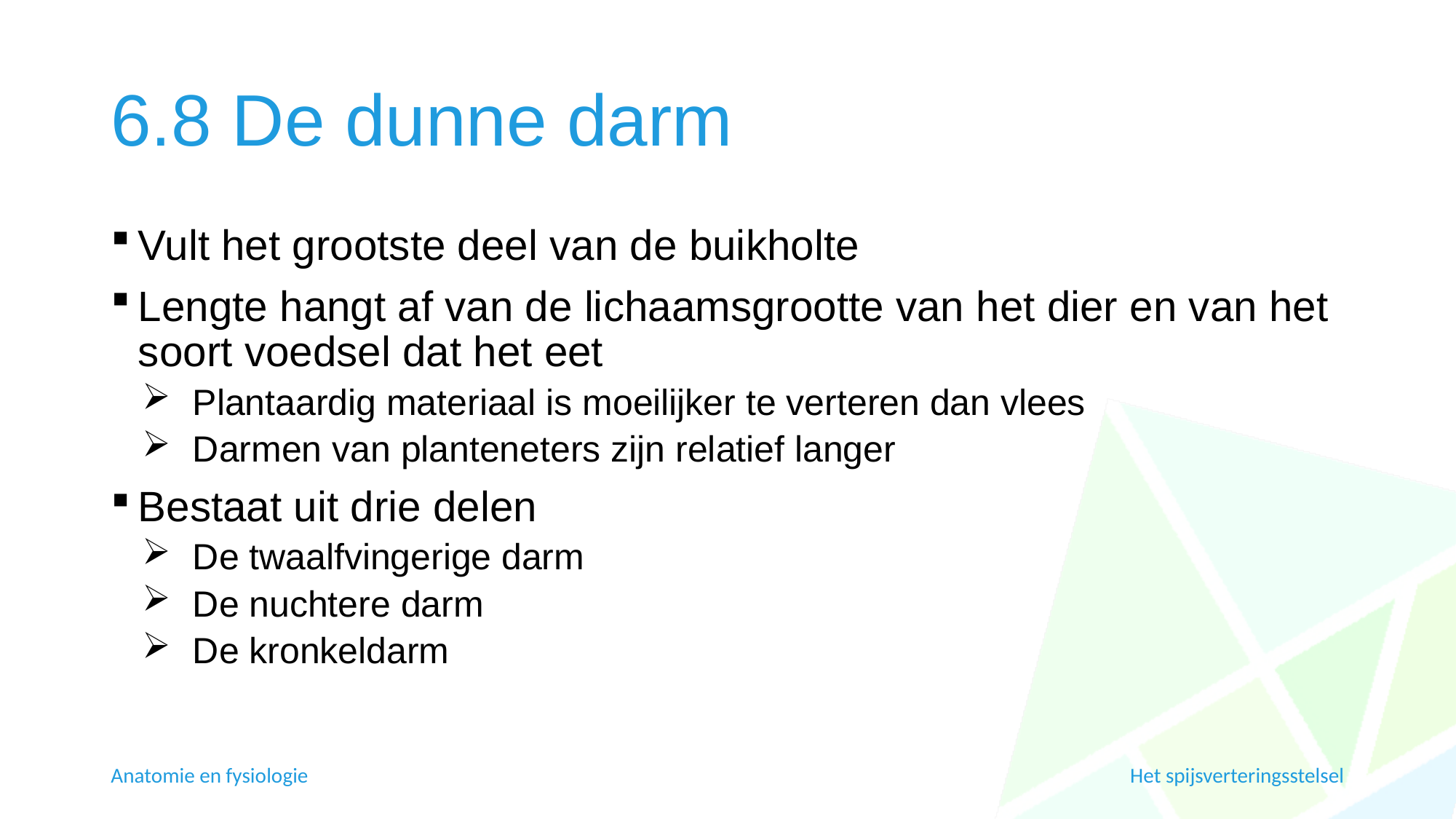

# 6.8 De dunne darm
Vult het grootste deel van de buikholte
Lengte hangt af van de lichaamsgrootte van het dier en van het soort voedsel dat het eet
Plantaardig materiaal is moeilijker te verteren dan vlees
Darmen van planteneters zijn relatief langer
Bestaat uit drie delen
De twaalfvingerige darm
De nuchtere darm
De kronkeldarm
Anatomie en fysiologie
Het spijsverteringsstelsel